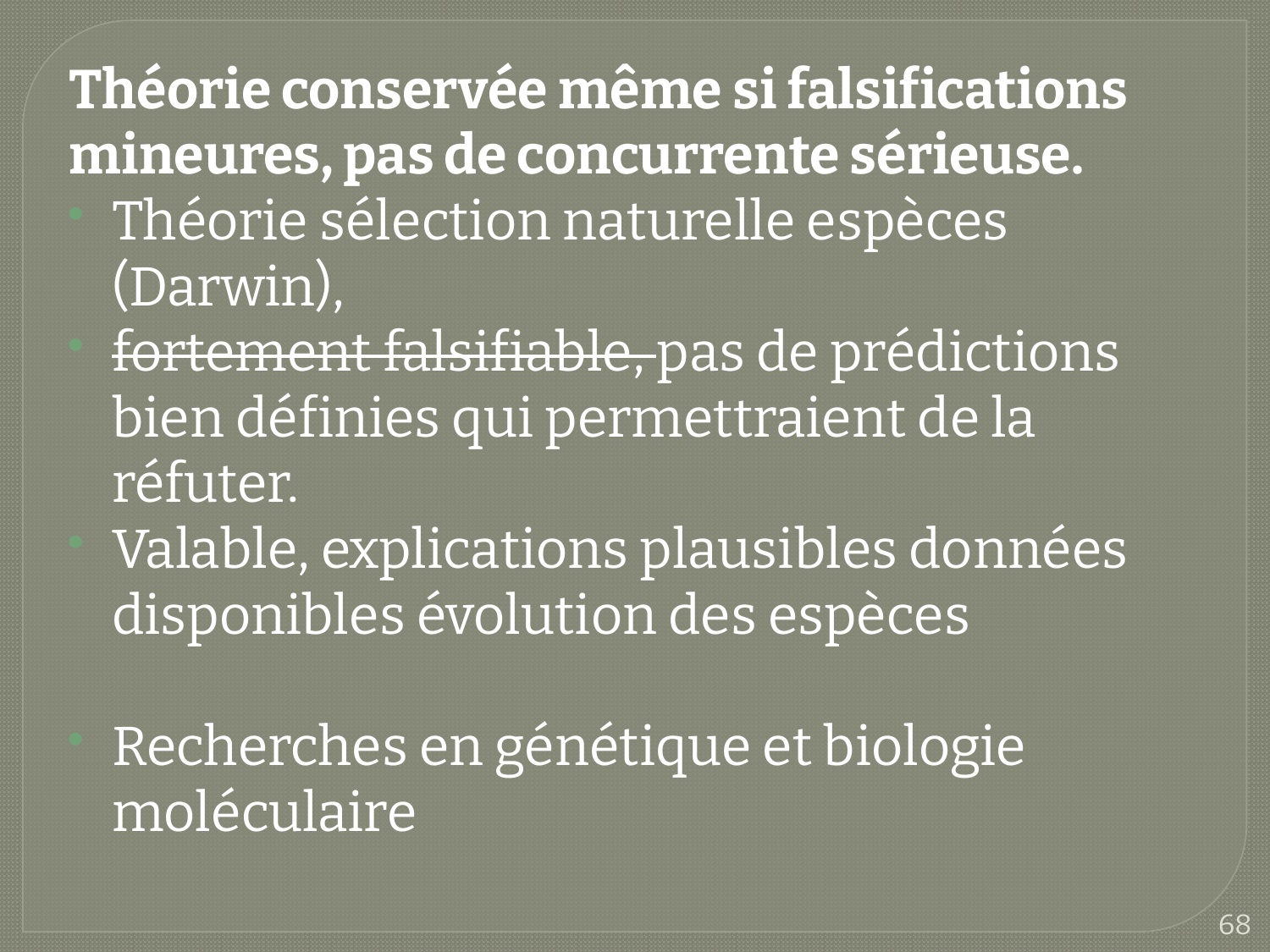

Théorie conservée même si falsifications mineures, pas de concurrente sérieuse.
Théorie sélection naturelle espèces (Darwin),
fortement falsifiable, pas de prédictions bien définies qui permettraient de la réfuter.
Valable, explications plausibles données disponibles évolution des espèces

Recherches en génétique et biologie moléculaire

68